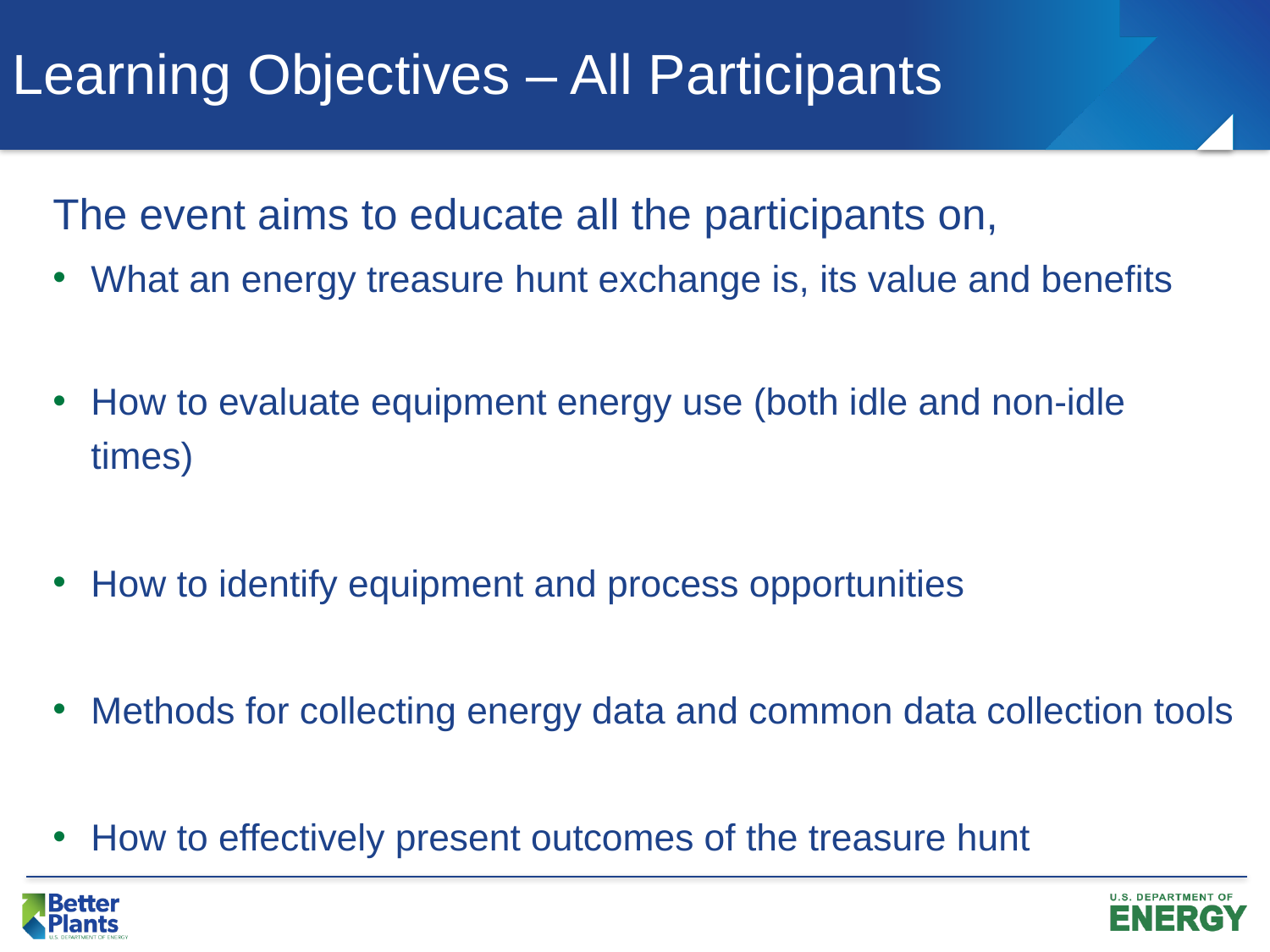

Learning Objectives – All Participants
The event aims to educate all the participants on,
What an energy treasure hunt exchange is, its value and benefits

How to evaluate equipment energy use (both idle and non-idle times)

How to identify equipment and process opportunities

Methods for collecting energy data and common data collection tools

How to effectively present outcomes of the treasure hunt

9